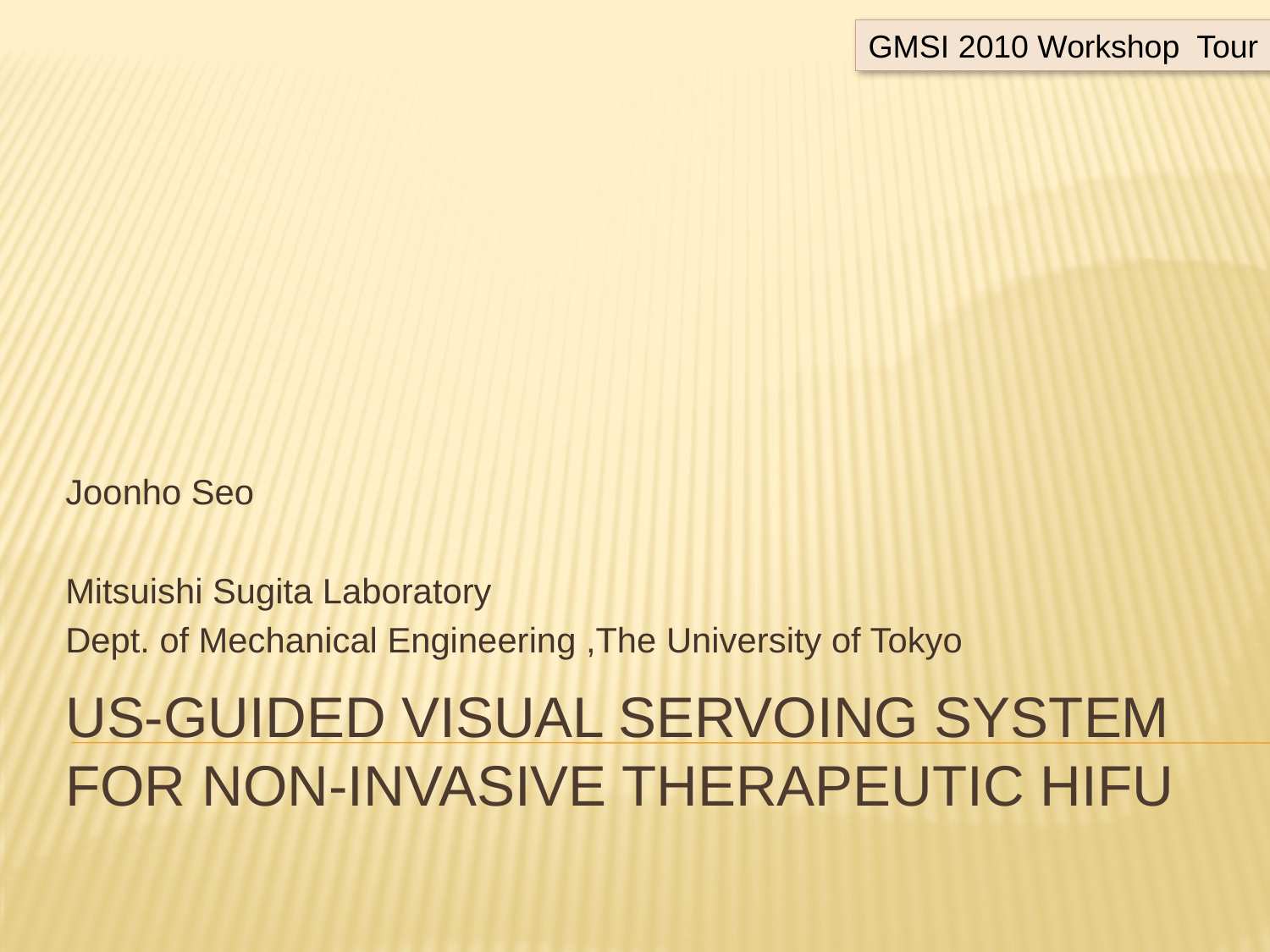

GMSI 2010 Workshop  Tour
Joonho Seo

Mitsuishi Sugita Laboratory
Dept. of Mechanical Engineering ,The University of Tokyo
# US-guided visual servoing system for non-invasive therapeutic HIFU